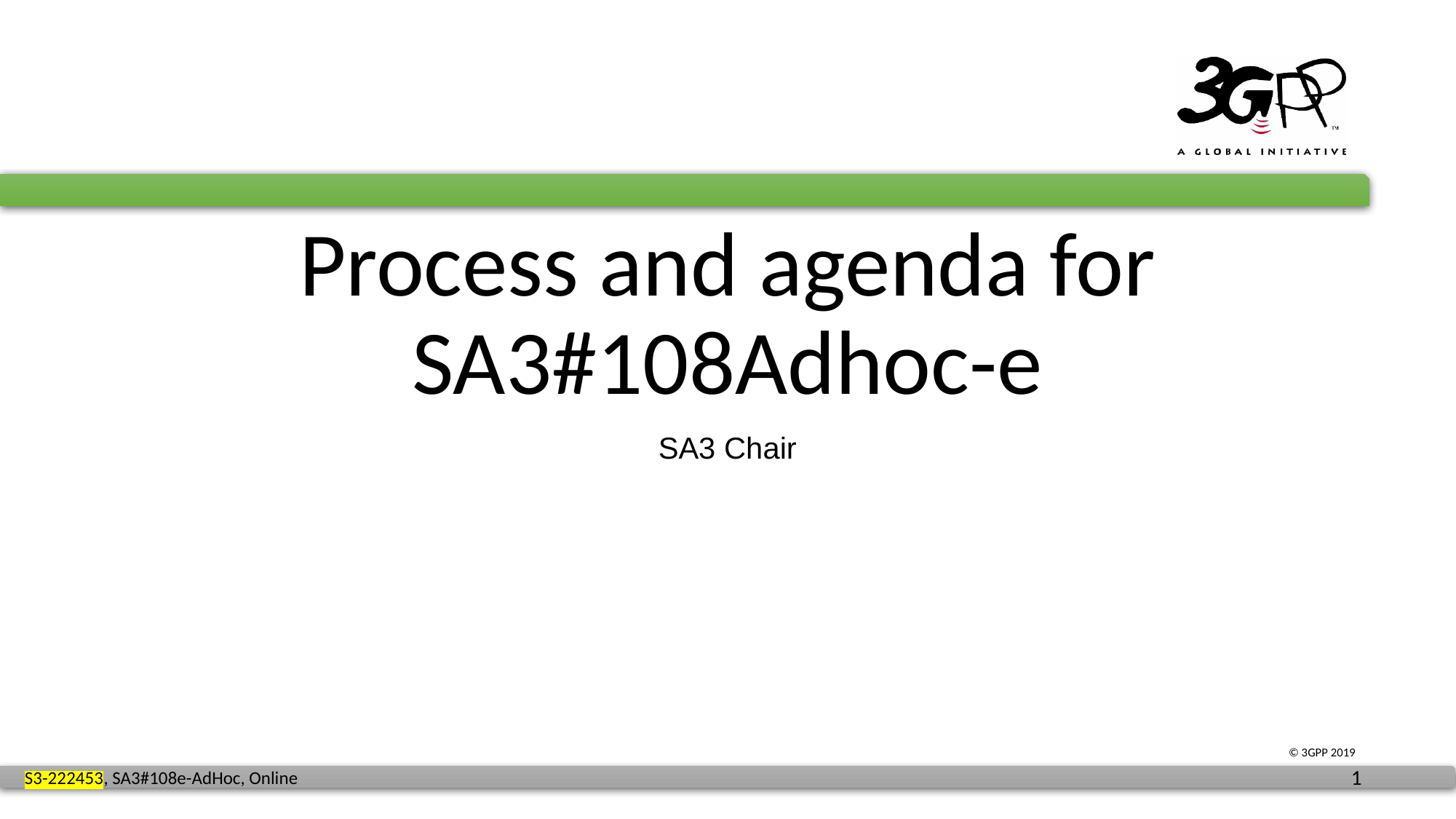

# Process and agenda for SA3#108Adhoc-e
SA3 Chair